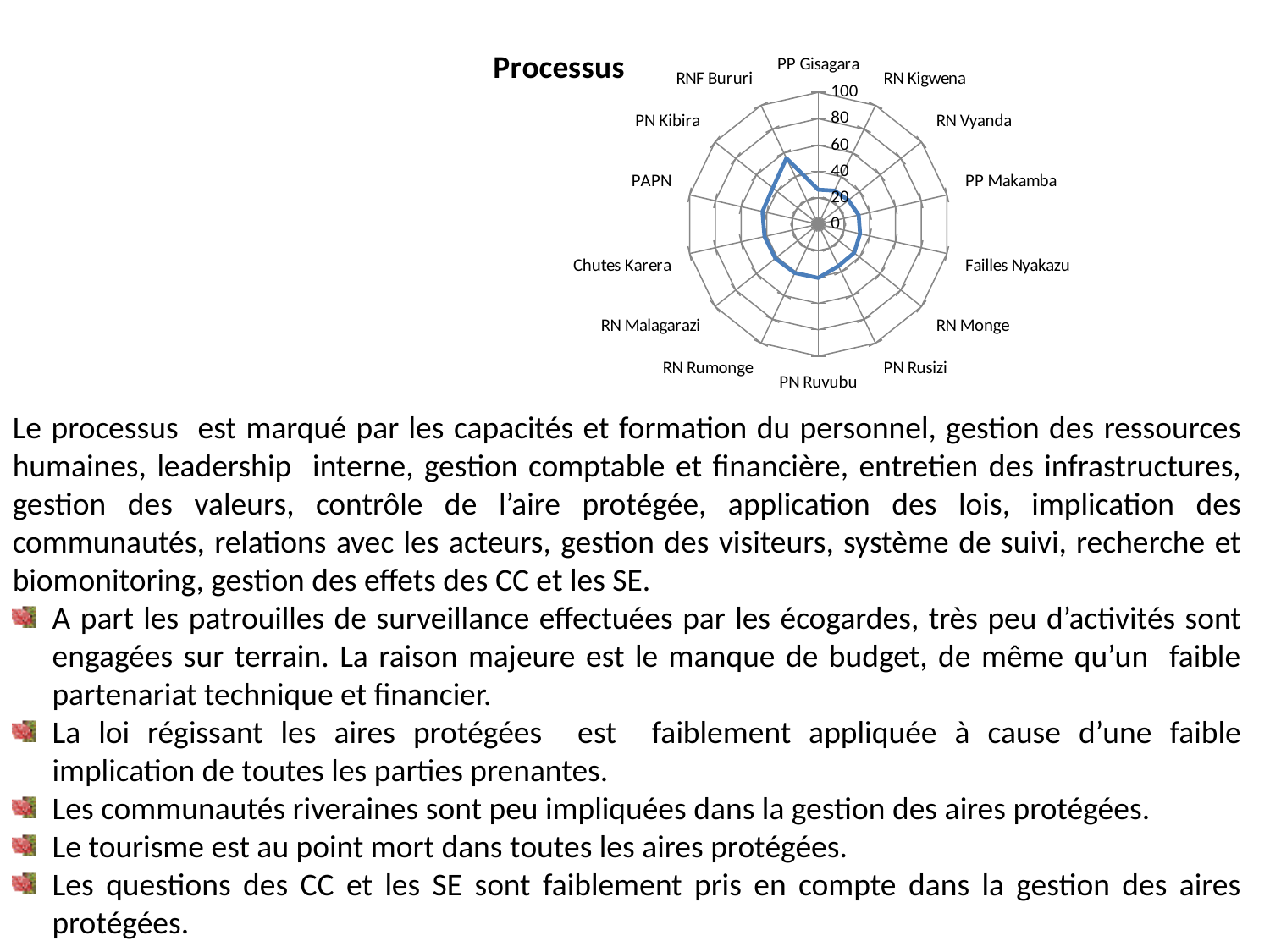

### Chart:

| Category | Processus |
|---|---|
| PP Gisagara | 26.2 |
| RN Kigwena | 28.3 |
| RN Vyanda | 29.2 |
| PP Makamba | 31.4 |
| Failles Nyakazu | 32.5 |
| RN Monge | 34.80000000000001 |
| PN Rusizi | 35.2 |
| PN Ruvubu | 40.7 |
| RN Rumonge | 41.0 |
| RN Malagarazi | 41.6 |
| Chutes Karera | 41.8 |
| PAPN | 43.4 |
| PN Kibira | 44.1 |
| RNF Bururi | 55.6 |
Le processus  est marqué par les capacités et formation du personnel, gestion des ressources humaines, leadership  interne, gestion comptable et financière, entretien des infrastructures, gestion des valeurs, contrôle de l’aire protégée, application des lois, implication des communautés, relations avec les acteurs, gestion des visiteurs, système de suivi, recherche et biomonitoring, gestion des effets des CC et les SE.
A part les patrouilles de surveillance effectuées par les écogardes, très peu d’activités sont engagées sur terrain. La raison majeure est le manque de budget, de même qu’un  faible partenariat technique et financier.
La loi régissant les aires protégées  est  faiblement appliquée à cause d’une faible implication de toutes les parties prenantes.
Les communautés riveraines sont peu impliquées dans la gestion des aires protégées.
Le tourisme est au point mort dans toutes les aires protégées.
Les questions des CC et les SE sont faiblement pris en compte dans la gestion des aires protégées.